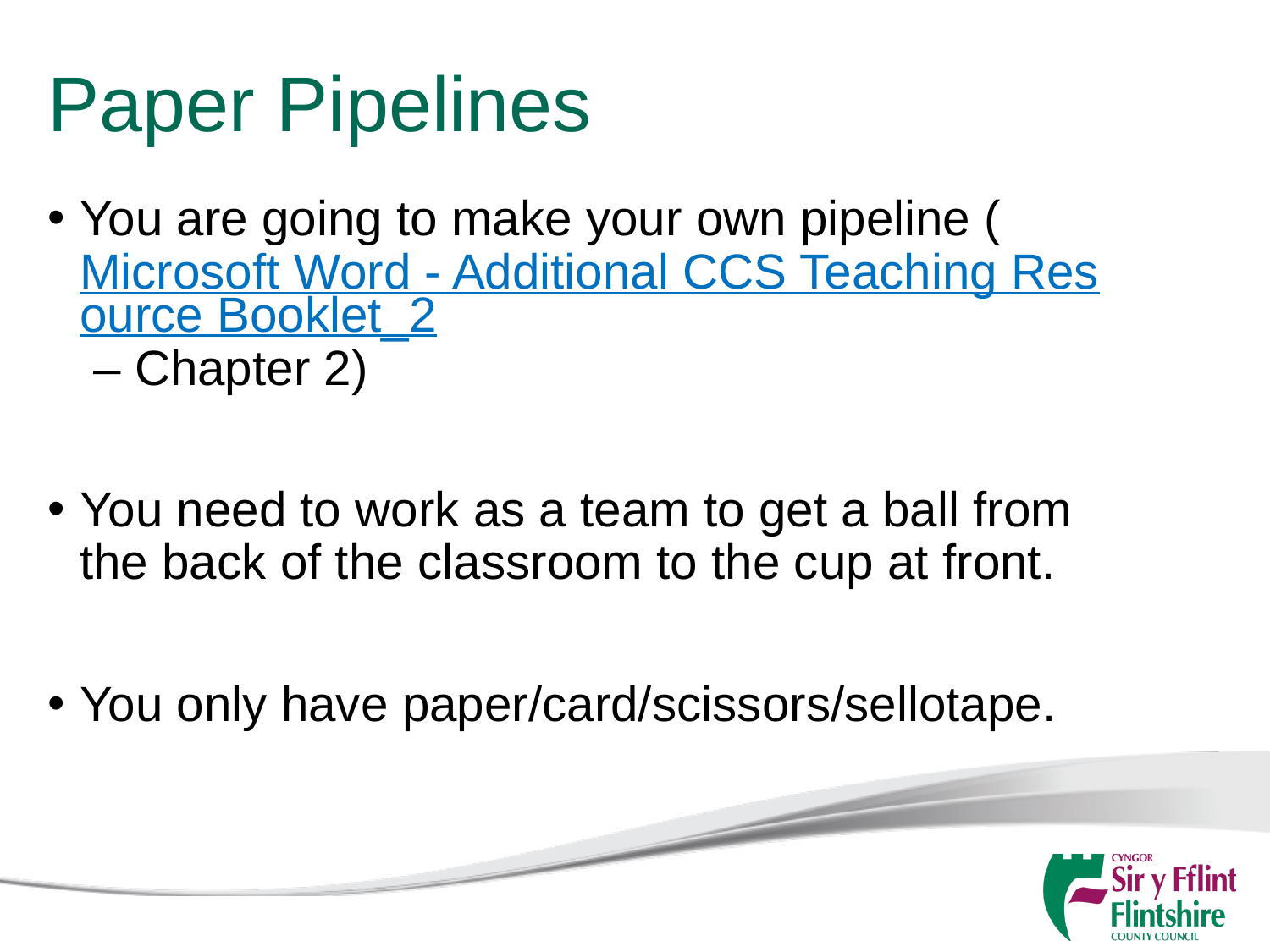

# Paper Pipelines
You are going to make your own pipeline (Microsoft Word - Additional CCS Teaching Resource Booklet_2 – Chapter 2)

You need to work as a team to get a ball from the back of the classroom to the cup at front.

You only have paper/card/scissors/sellotape.